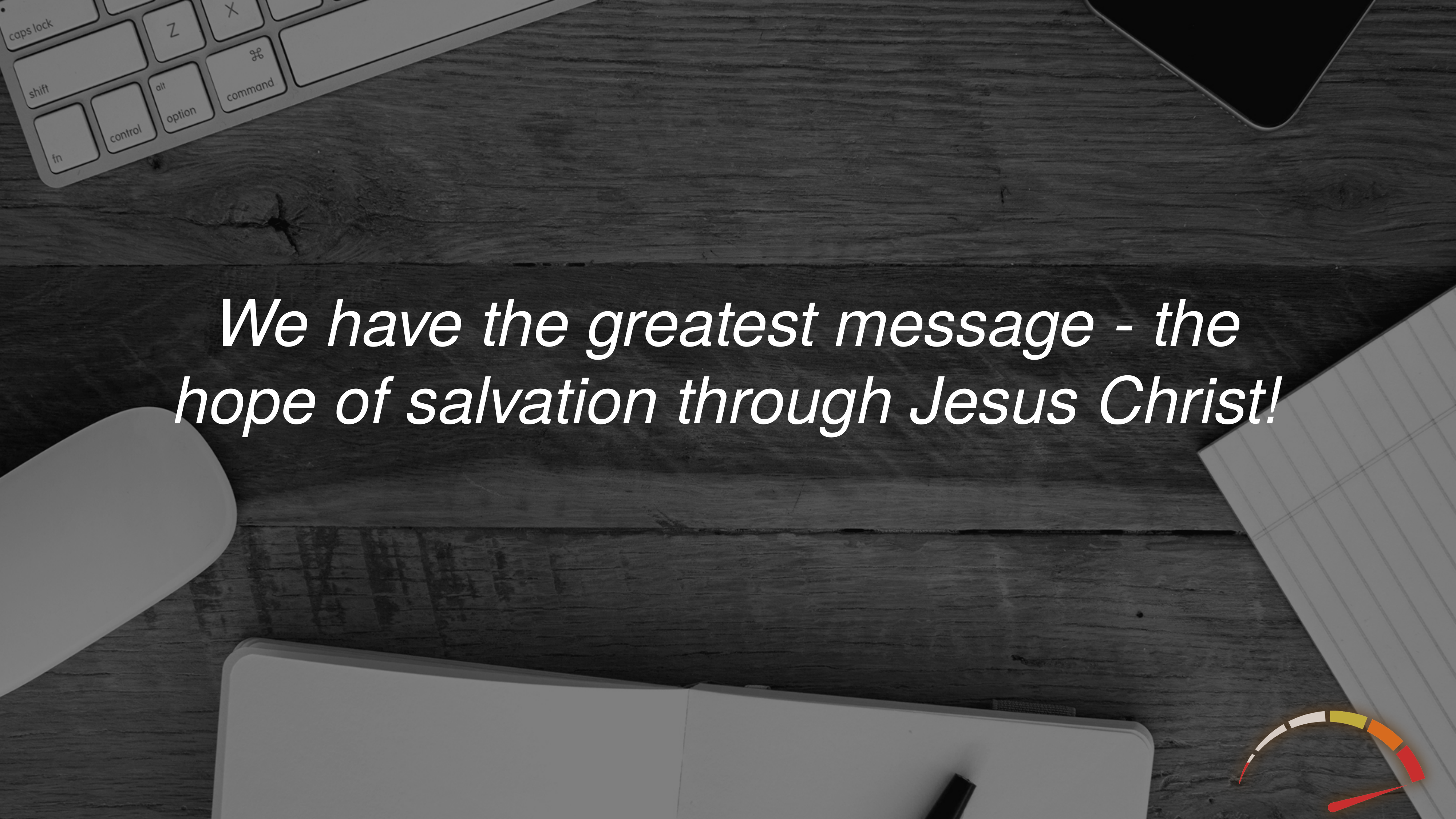

We have the greatest message - the
hope of salvation through Jesus Christ!